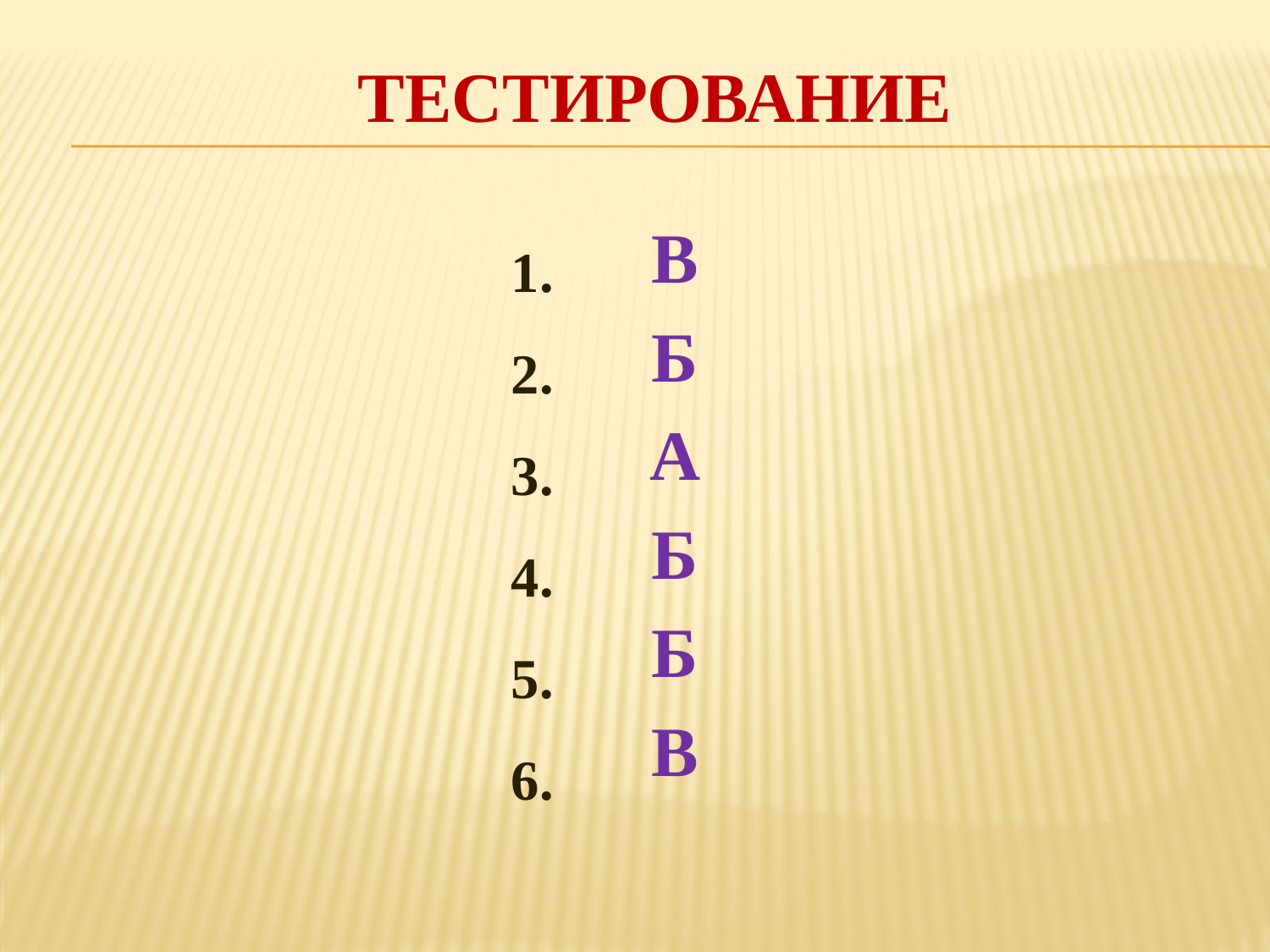

# Тестирование
1.
2.
3.
4.
5.
6.
В
Б
А
Б
Б
В